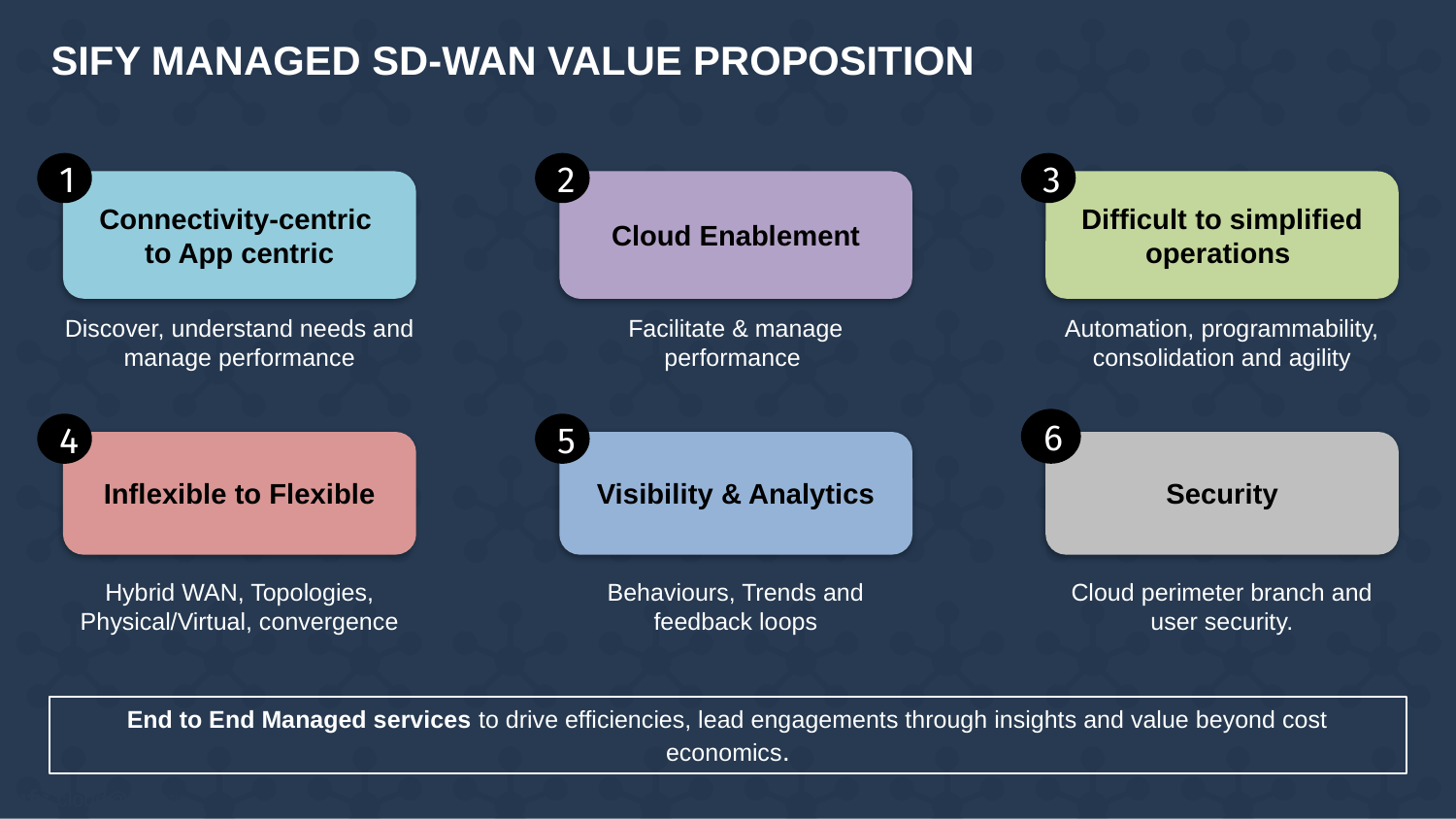

# Sify managed sd-wan value proposition
1
2
3
Connectivity-centric  to App centric
Cloud Enablement
Difficult to simplified operations
Discover, understand needs and manage performance
Facilitate & manage performance
Automation, programmability, consolidation and agility
6
4
5
Inflexible to Flexible
Visibility & Analytics
Security
Hybrid WAN, Topologies, Physical/Virtual, convergence
Behaviours, Trends and feedback loops
Cloud perimeter branch and user security.
End to End Managed services to drive efficiencies, lead engagements through insights and value beyond cost economics.